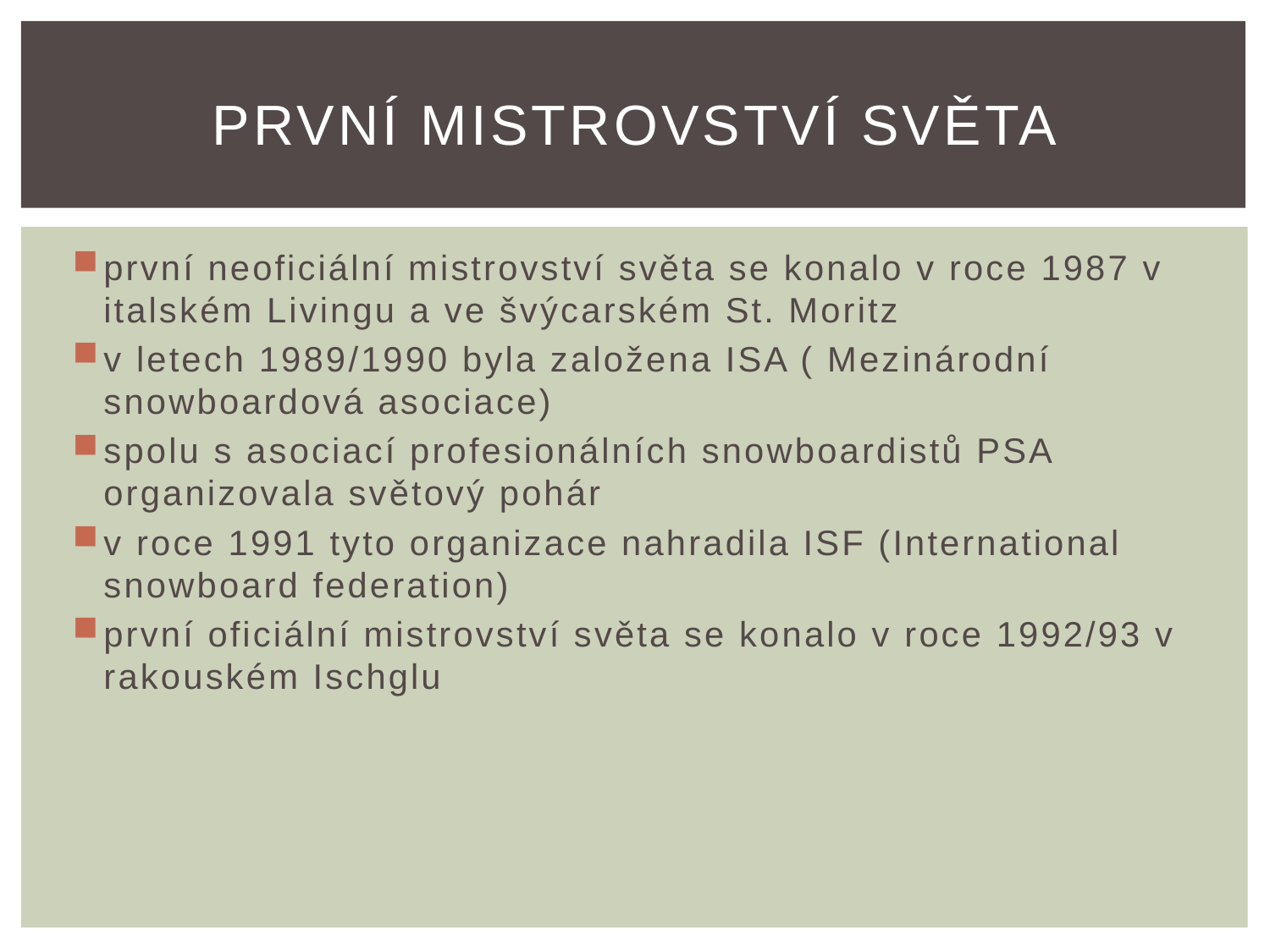

# První mistrovství světa
první neoficiální mistrovství světa se konalo v roce 1987 v italském Livingu a ve švýcarském St. Moritz
v letech 1989/1990 byla založena ISA ( Mezinárodní snowboardová asociace)
spolu s asociací profesionálních snowboardistů PSA organizovala světový pohár
v roce 1991 tyto organizace nahradila ISF (International snowboard federation)
první oficiální mistrovství světa se konalo v roce 1992/93 v rakouském Ischglu